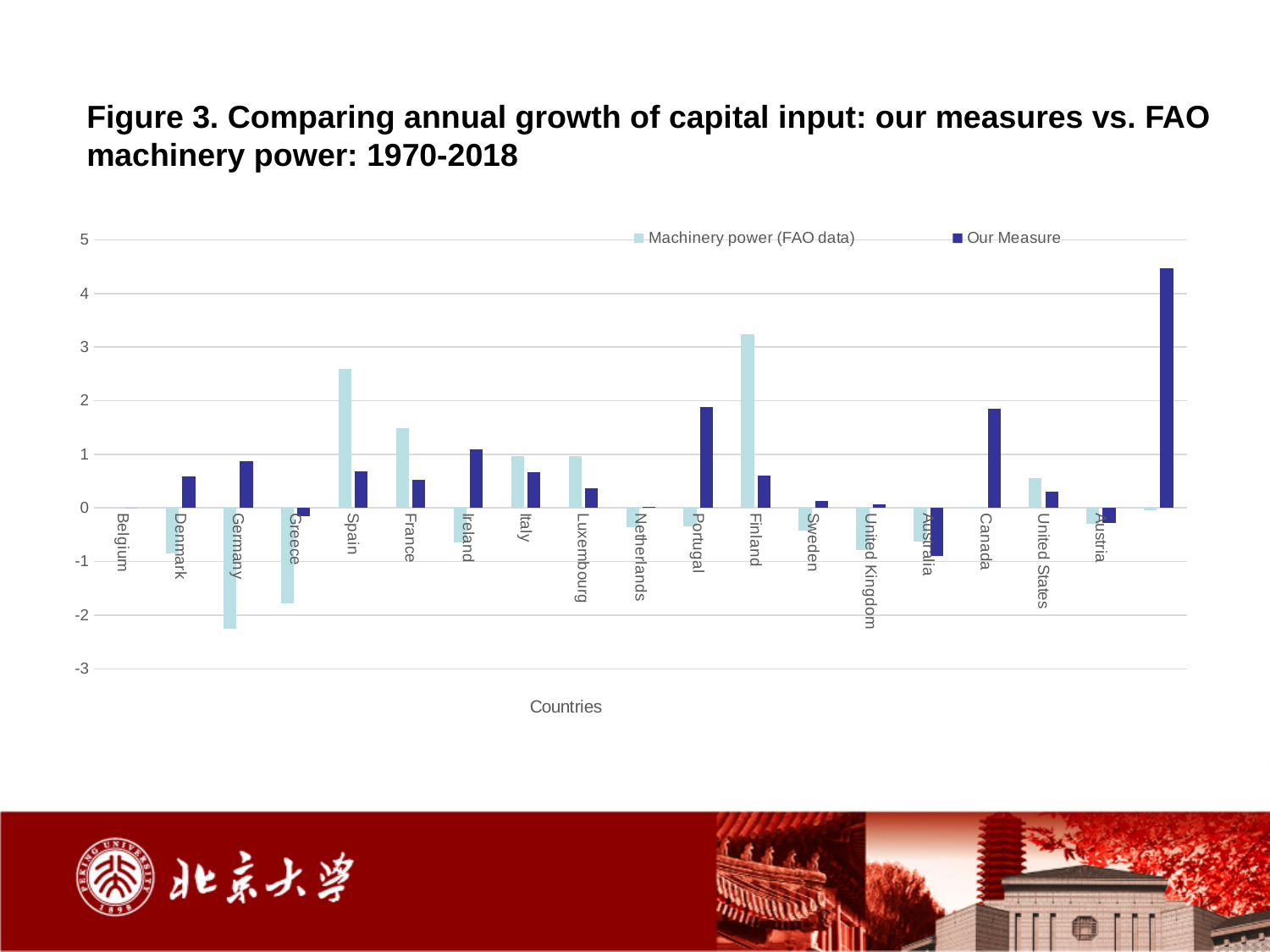

Figure 3. Comparing annual growth of capital input: our measures vs. FAO machinery power: 1970-2018

### Chart: Countries

| Category | Machinery power (FAO data) | Our Measure |
|---|---|---|
| Belgium | 0.0 | 0.0 |
| Denmark | -0.849004777249466 | 0.58884544440801 |
| Germany | -2.255544325962133 | 0.870634505395304 |
| Greece | -1.771090987953332 | -0.150820238518945 |
| Spain | 2.596017083324281 | 0.674852654181456 |
| France | 1.485793358928648 | 0.529764607615097 |
| Ireland | -0.640732973559833 | 1.098179048990856 |
| Italy | 0.960640480806614 | 0.668471623354401 |
| Luxembourg | 0.965489873400557 | 0.365960097374476 |
| Netherlands | -0.358708999481223 | 0.01239450147388 |
| Portugal | -0.342063343133573 | 1.87777318108695 |
| Finland | 3.242838059994283 | 0.599464779927533 |
| Sweden | -0.42122484491778 | 0.134276856787974 |
| United Kingdom | -0.782692371473318 | 0.0656691097200502 |
| Australia | -0.620429562348336 | -0.900397959122333 |
| Canada | 0.00248075451739899 | 1.850690745925841 |
| United States | 0.557388447868769 | 0.306194523553169 |
| Austria | -0.289557736074804 | -0.286132381105531 |